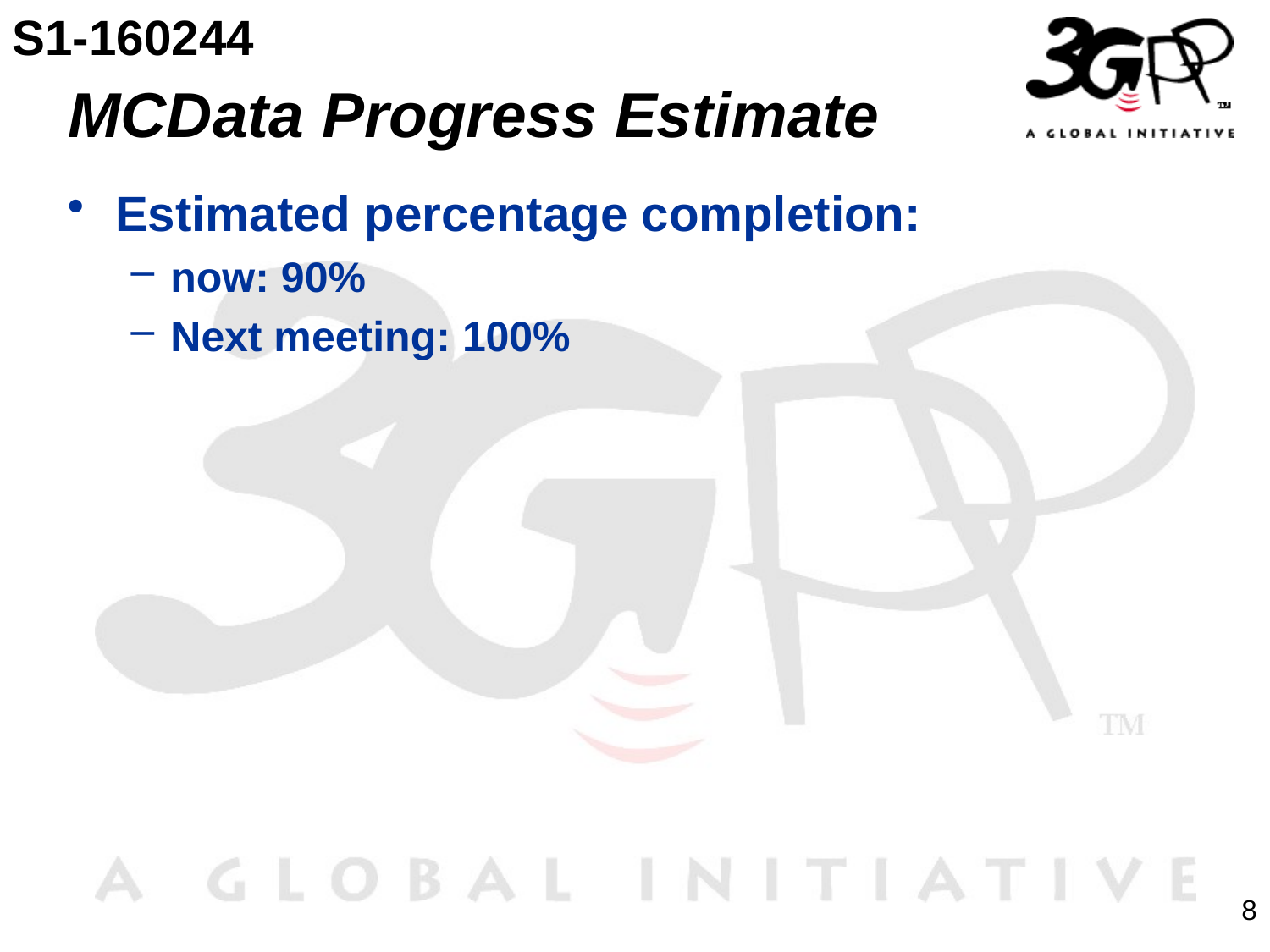

S1-160244
# MCData Progress Estimate
Estimated percentage completion:
now: 90%
Next meeting: 100%
8